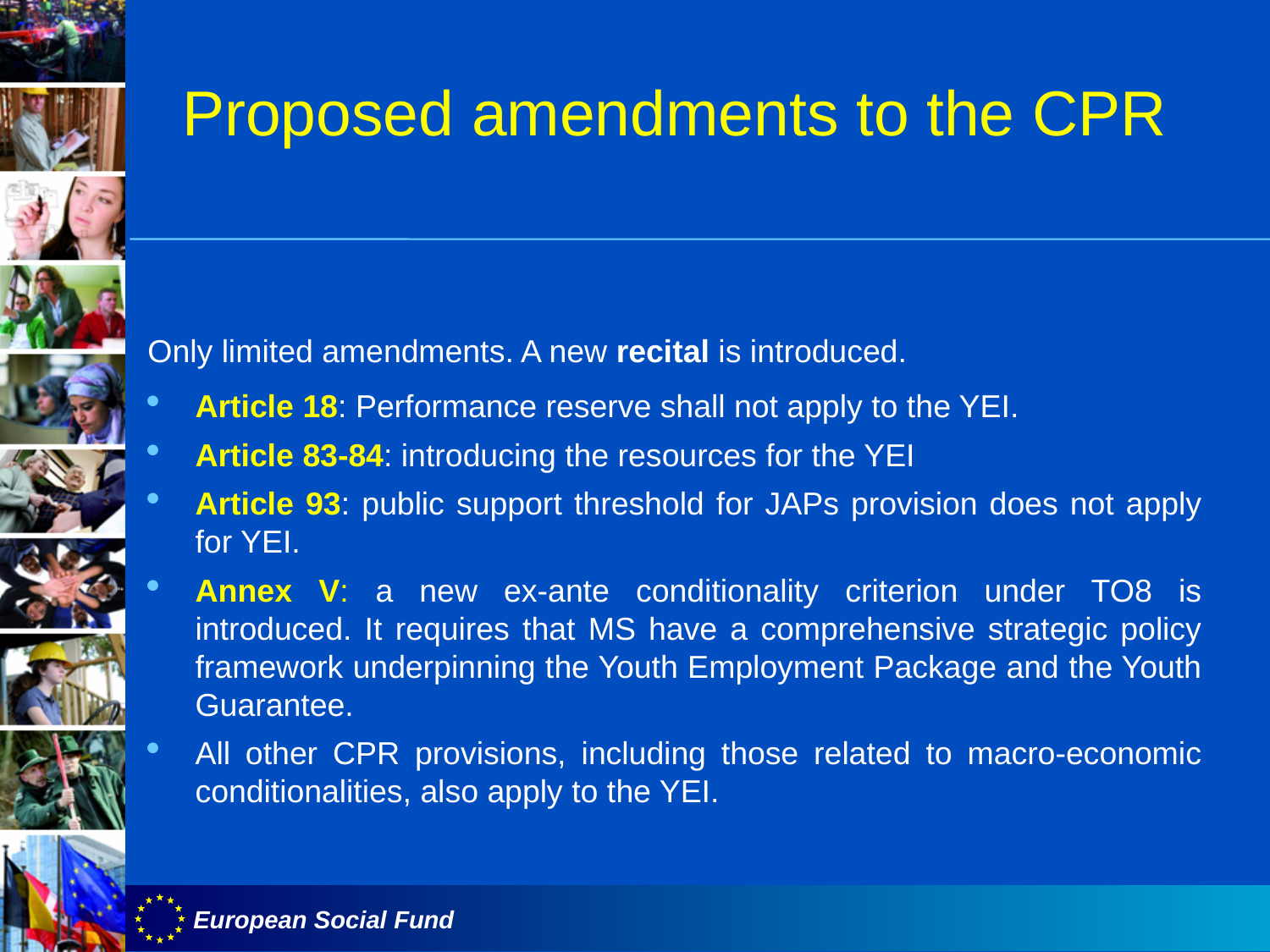

Proposed amendments to the CPR

Only limited amendments. A new recital is introduced.
Article 18: Performance reserve shall not apply to the YEI.
Article 83-84: introducing the resources for the YEI
Article 93: public support threshold for JAPs provision does not apply for YEI.
Annex V: a new ex-ante conditionality criterion under TO8 is introduced. It requires that MS have a comprehensive strategic policy framework underpinning the Youth Employment Package and the Youth Guarantee.
All other CPR provisions, including those related to macro-economic conditionalities, also apply to the YEI.